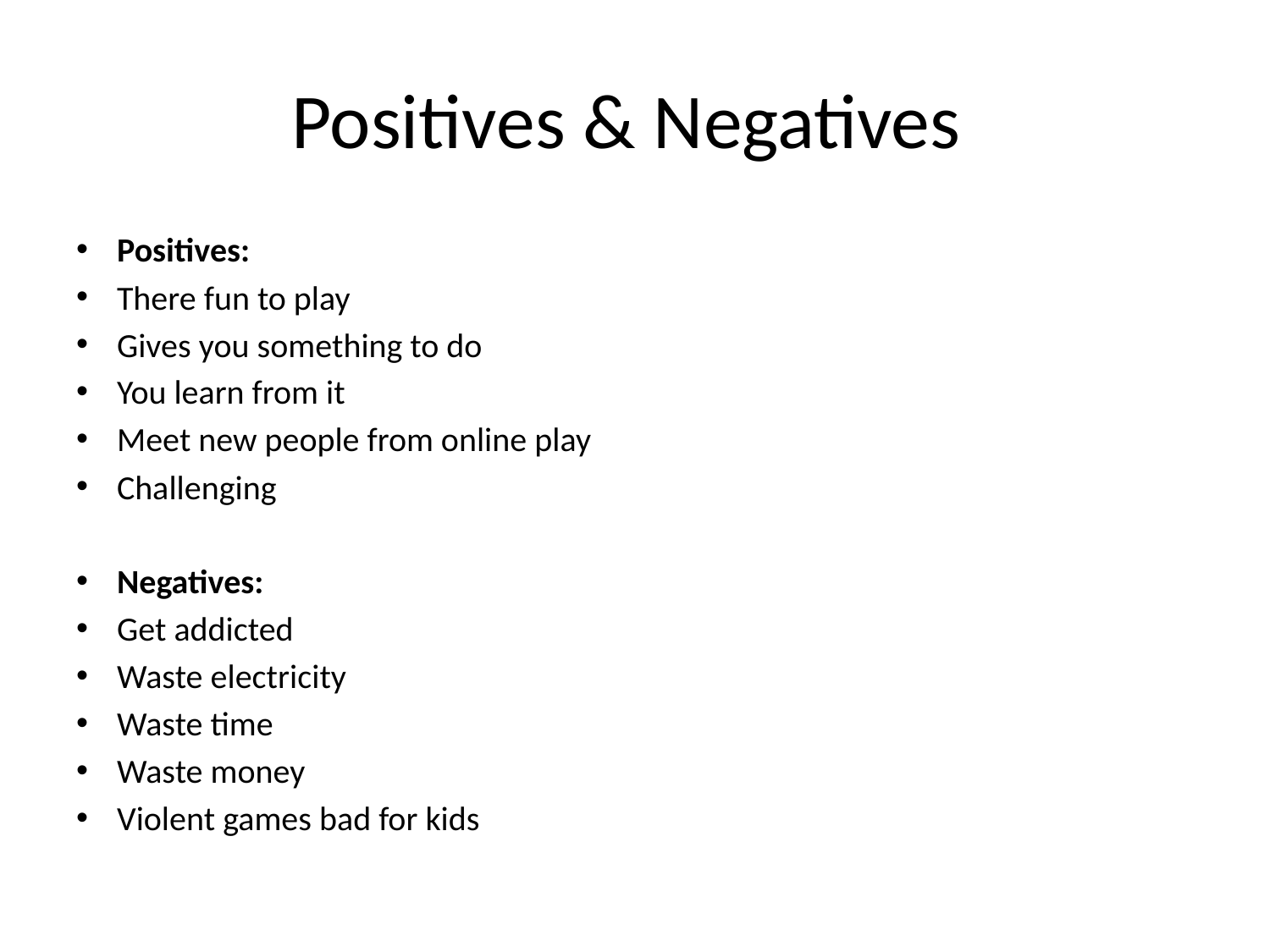

# Positives & Negatives
Positives:
There fun to play
Gives you something to do
You learn from it
Meet new people from online play
Challenging

Negatives:
Get addicted
Waste electricity
Waste time
Waste money
Violent games bad for kids